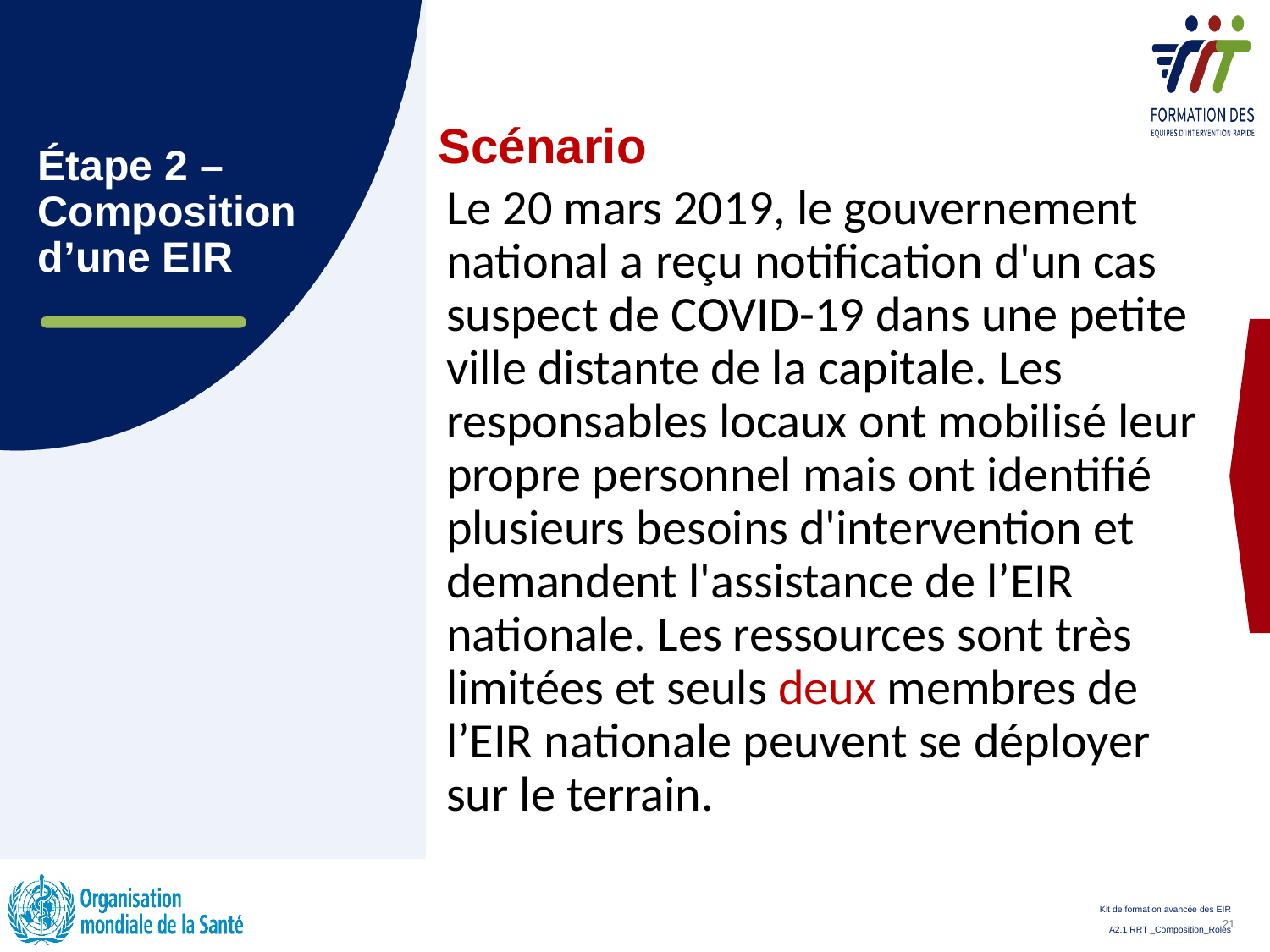

Scénario
# Étape 2 – Composition d’une EIR
Le 20 mars 2019, le gouvernement national a reçu notification d'un cas suspect de COVID-19 dans une petite ville distante de la capitale. Les responsables locaux ont mobilisé leur propre personnel mais ont identifié plusieurs besoins d'intervention et demandent l'assistance de l’EIR nationale. Les ressources sont très limitées et seuls deux membres de l’EIR nationale peuvent se déployer sur le terrain.

21